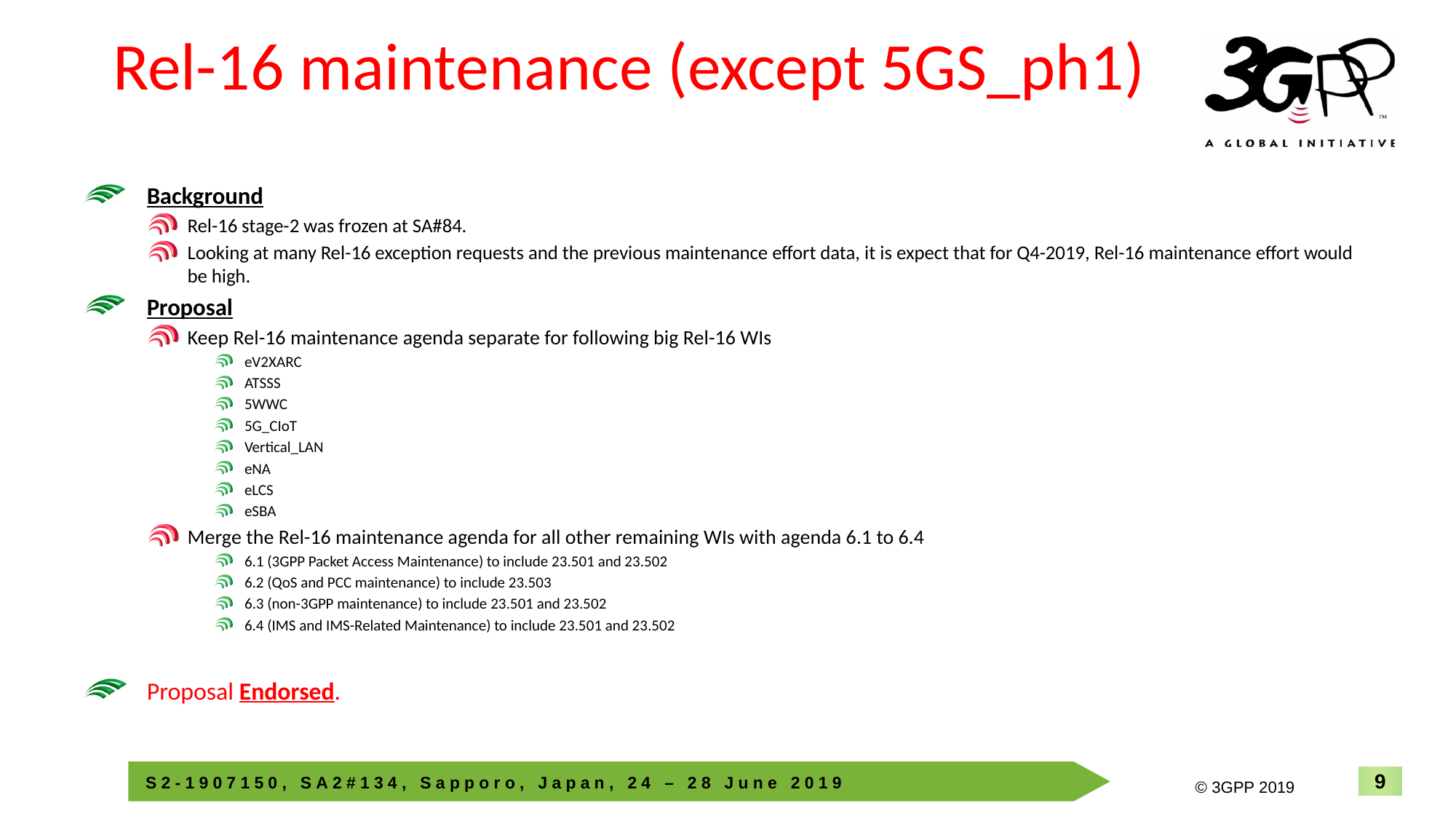

9
INTEL CONFIDENTIAL
# Rel-16 maintenance (except 5GS_ph1)
Background
Rel-16 stage-2 was frozen at SA#84.
Looking at many Rel-16 exception requests and the previous maintenance effort data, it is expect that for Q4-2019, Rel-16 maintenance effort would be high.
Proposal
Keep Rel-16 maintenance agenda separate for following big Rel-16 WIs
eV2XARC
ATSSS
5WWC
5G_CIoT
Vertical_LAN
eNA
eLCS
eSBA
Merge the Rel-16 maintenance agenda for all other remaining WIs with agenda 6.1 to 6.4
6.1 (3GPP Packet Access Maintenance) to include 23.501 and 23.502
6.2 (QoS and PCC maintenance) to include 23.503
6.3 (non-3GPP maintenance) to include 23.501 and 23.502
6.4 (IMS and IMS-Related Maintenance) to include 23.501 and 23.502

Proposal Endorsed.